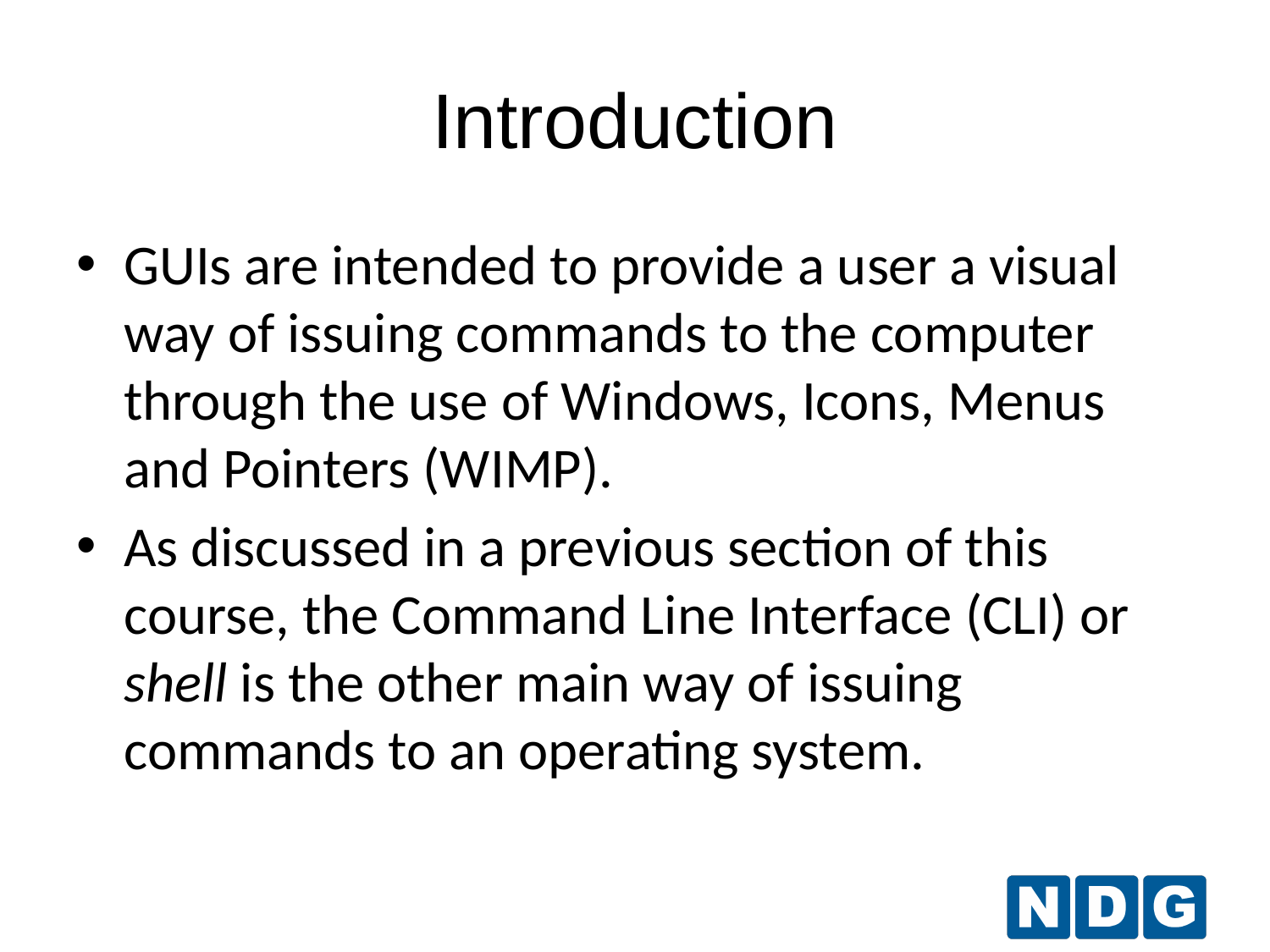

Introduction
GUIs are intended to provide a user a visual way of issuing commands to the computer through the use of Windows, Icons, Menus and Pointers (WIMP).
As discussed in a previous section of this course, the Command Line Interface (CLI) or shell is the other main way of issuing commands to an operating system.